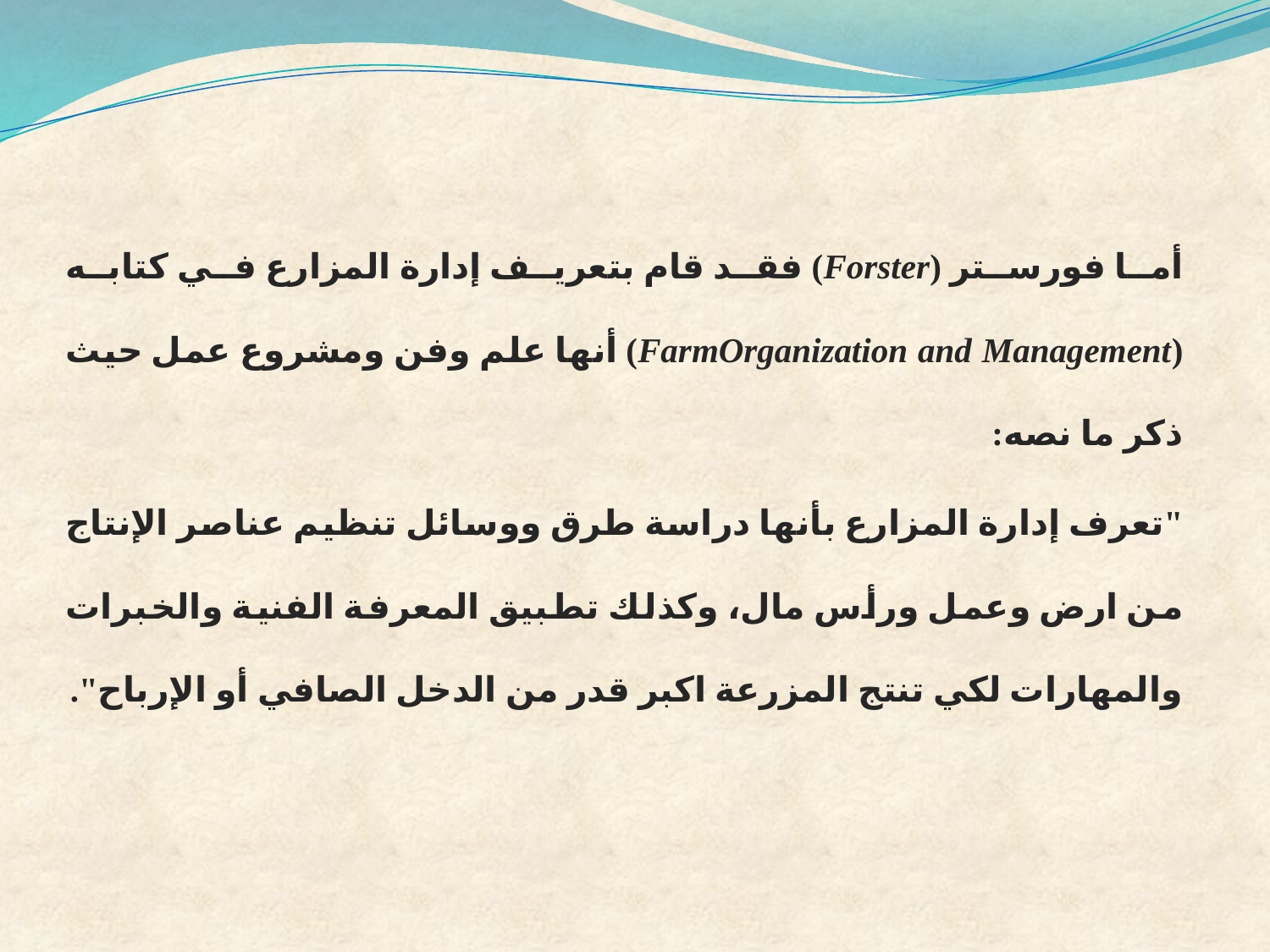

أما فورستر (Forster) فقد قام بتعريف إدارة المزارع في كتابه (FarmOrganization and Management) أنها علم وفن ومشروع عمل حيث ذكر ما نصه:
"تعرف إدارة المزارع بأنها دراسة طرق ووسائل تنظيم عناصر الإنتاج من ارض وعمل ورأس مال، وكذلك تطبيق المعرفة الفنية والخبرات والمهارات لكي تنتج المزرعة اكبر قدر من الدخل الصافي أو الإرباح".